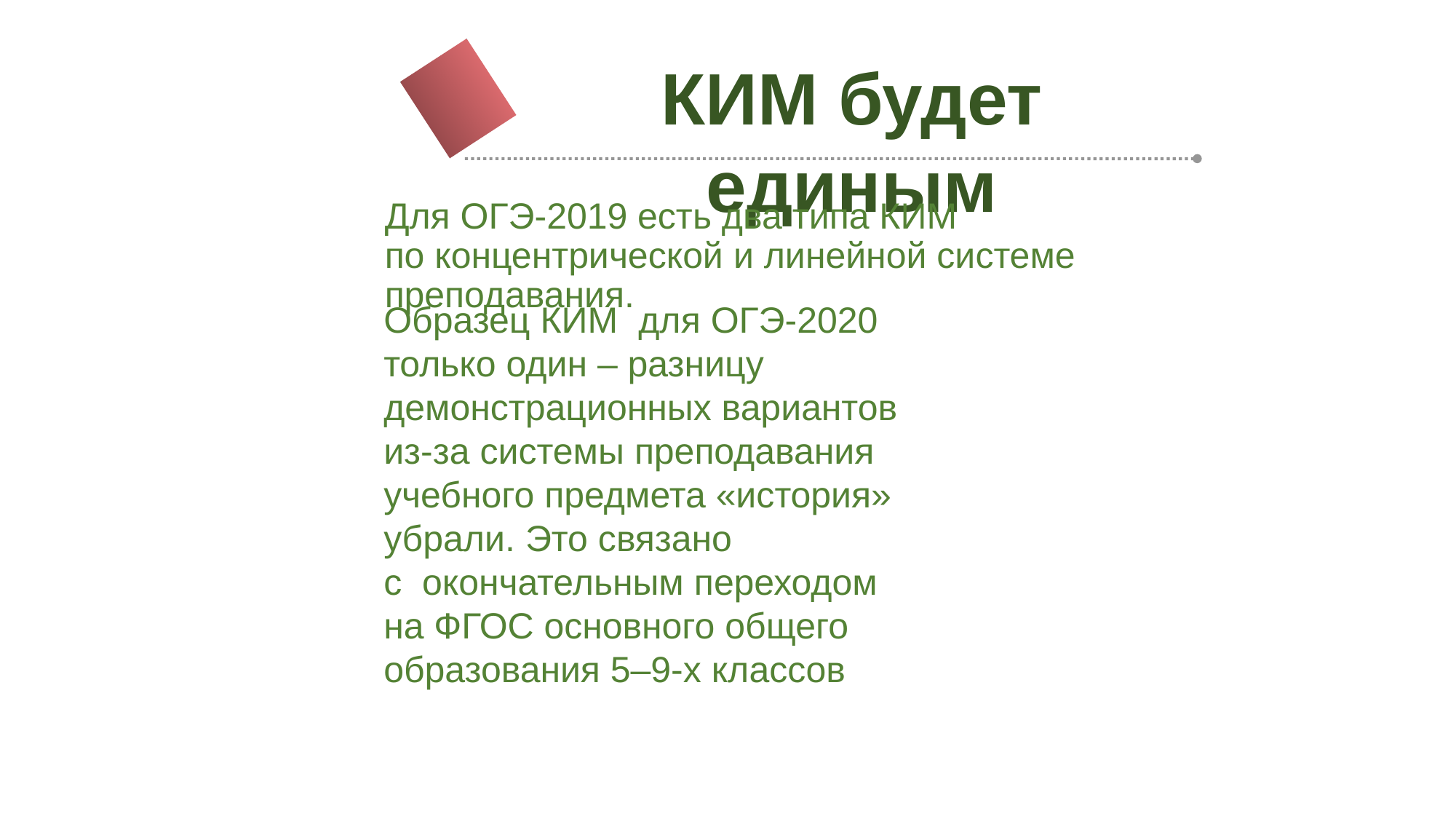

!
 КИМ будет  единым

Для ОГЭ-2019 есть два типа КИМ
по концентрической и линейной системе преподавания.
Образец КИМ  для ОГЭ-2020 только один – разницу демонстрационных вариантов из-за системы преподавания учебного предмета «история» убрали. Это связано
с  окончательным переходом на ФГОС основного общего образования 5–9-х классов